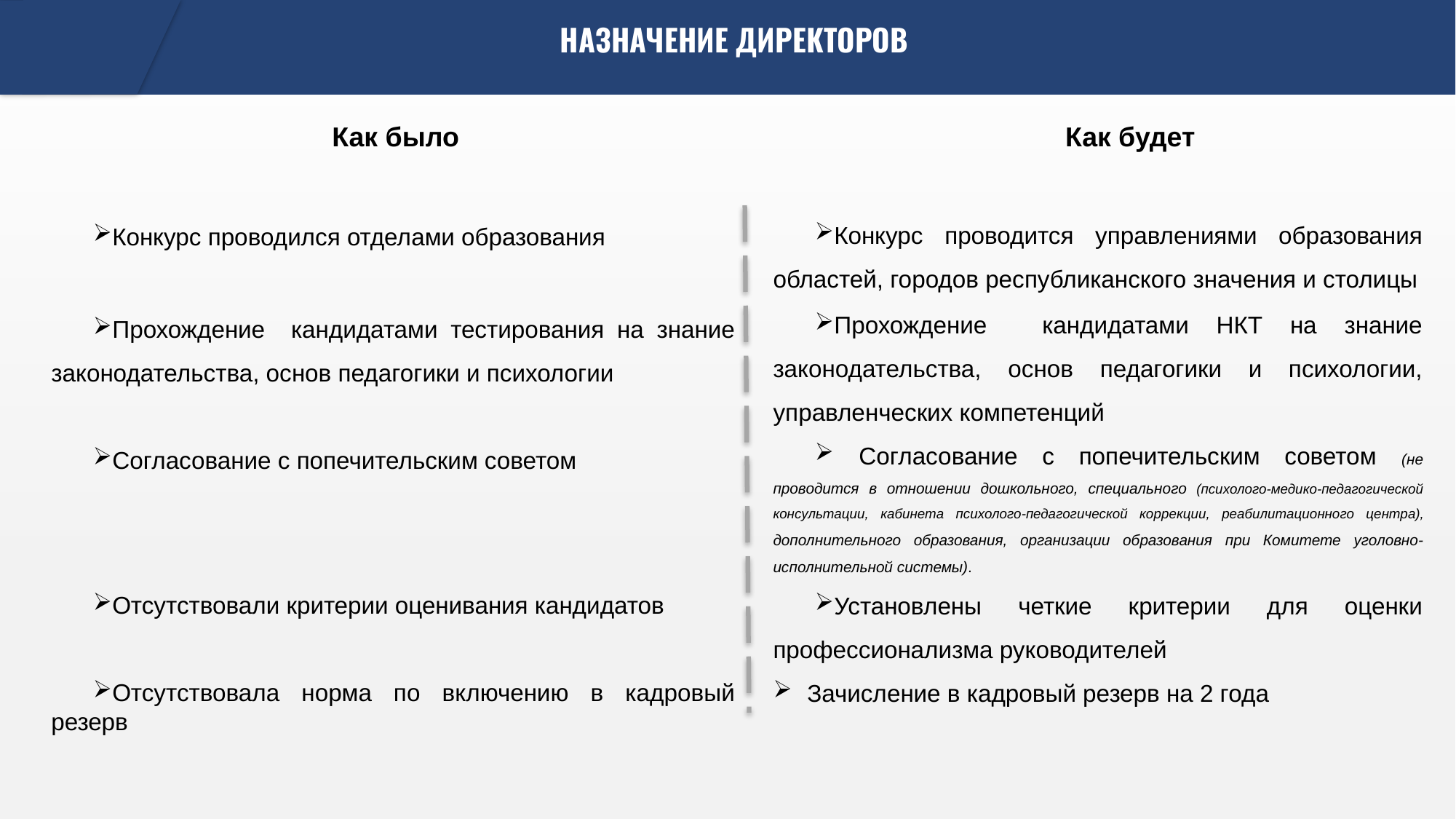

# НАЗНАЧЕНИЕ ДИРЕКТОРОВ
Как будет
Как было
Конкурс проводится управлениями образования областей, городов республиканского значения и столицы
Прохождение  кандидатами НКТ на знание законодательства, основ педагогики и психологии, управленческих компетенций
 Согласование с попечительским советом (не проводится в отношении дошкольного, специального (психолого-медико-педагогической консультации, кабинета психолого-педагогической коррекции, реабилитационного центра), дополнительного образования, организации образования при Комитете уголовно-исполнительной системы).
Установлены четкие критерии для оценки профессионализма руководителей
Зачисление в кадровый резерв на 2 года
Конкурс проводился отделами образования

Прохождение  кандидатами тестирования на знание законодательства, основ педагогики и психологии

Согласование с попечительским советом

Отсутствовали критерии оценивания кандидатов

Отсутствовала норма по включению в кадровый резерв